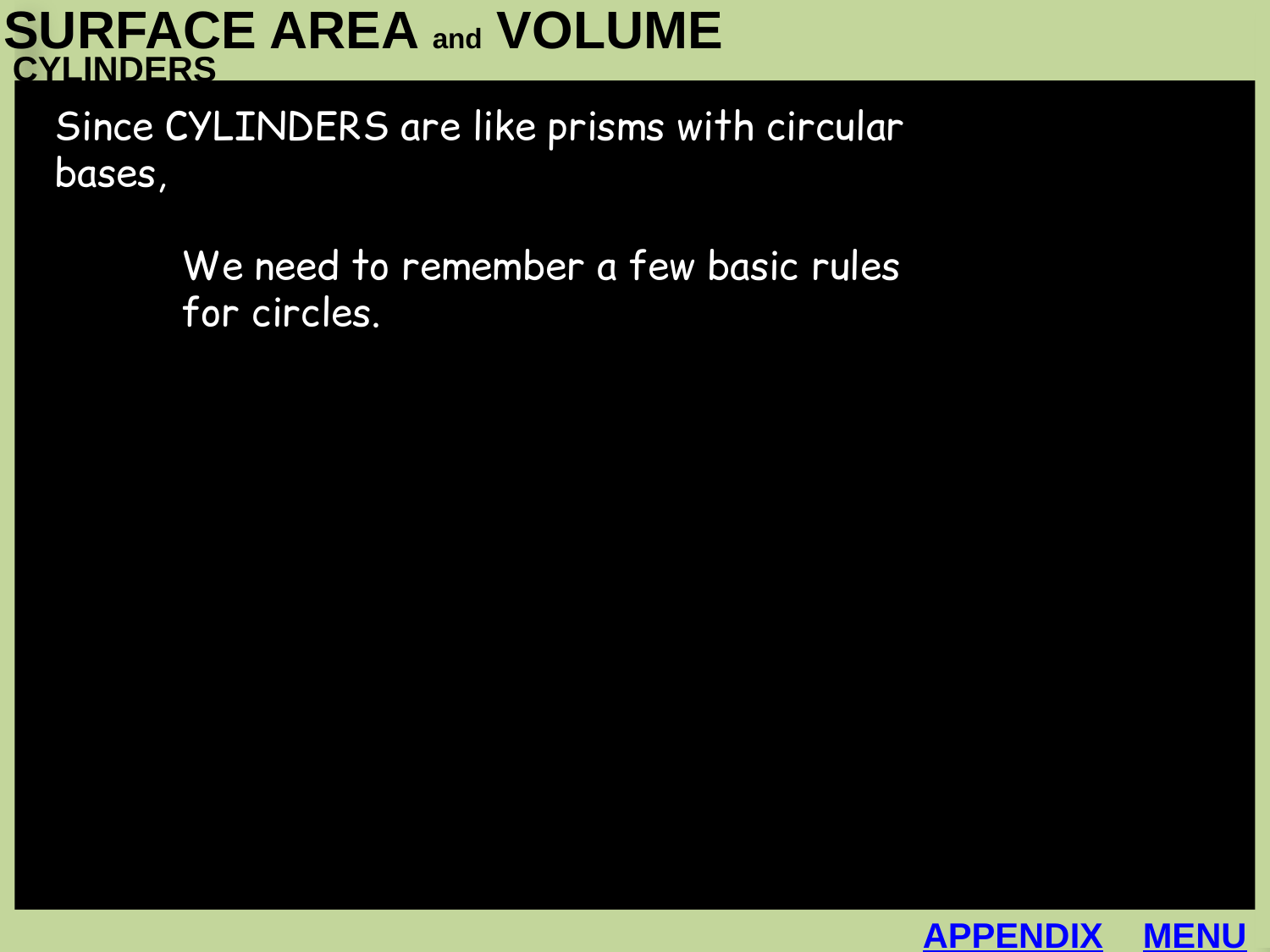

SURFACE AREA and VOLUME

CYLINDERS
Since CYLINDERS are like prisms with circular bases,

	We need to remember a few basic rules 		for circles.
APPENDIX
MENU